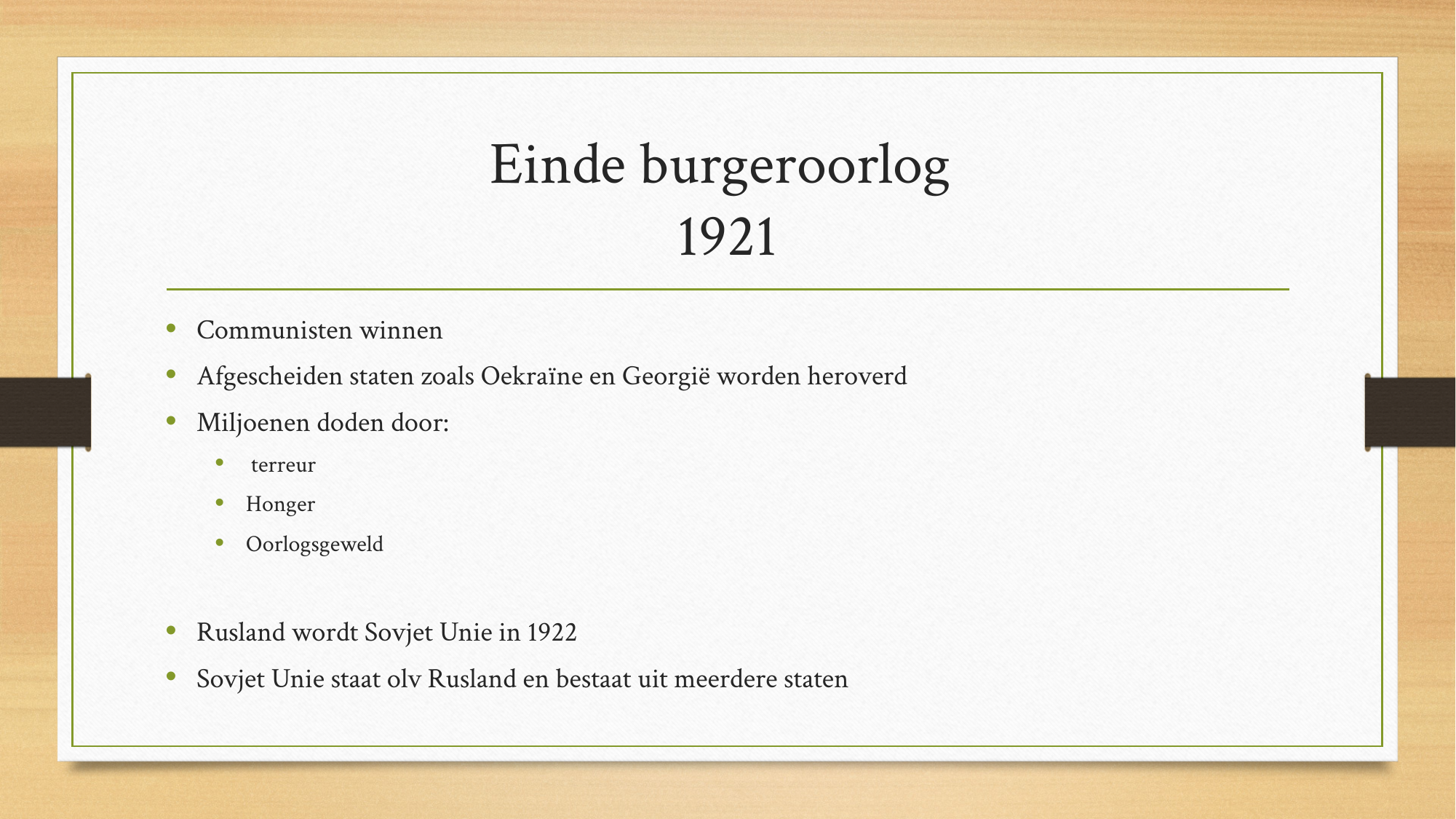

# Einde burgeroorlog 1921
Communisten winnen
Afgescheiden staten zoals Oekraïne en Georgië worden heroverd
Miljoenen doden door:
 terreur
Honger
Oorlogsgeweld

Rusland wordt Sovjet Unie in 1922
Sovjet Unie staat olv Rusland en bestaat uit meerdere staten